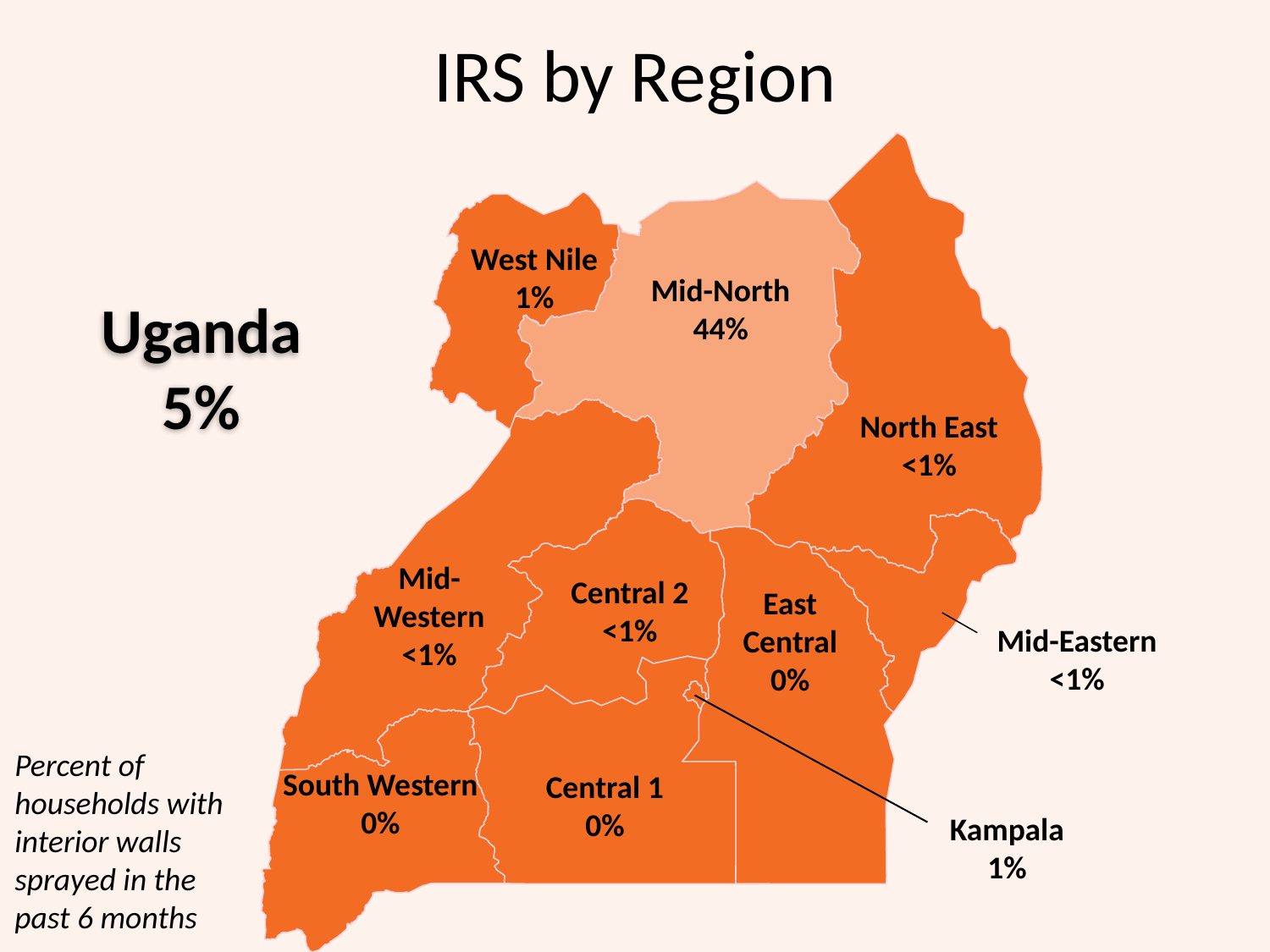

# IRS by Region

West Nile
1%

Uganda
5%
Mid-North
44%

North East
<1%

Mid-Western
<1%

Central 2
<1%

East Central
0%

Mid-Eastern
<1%

Percent of households with interior walls sprayed in the
past 6 months
South Western
0%

Central 1
0%

Kampala
1%